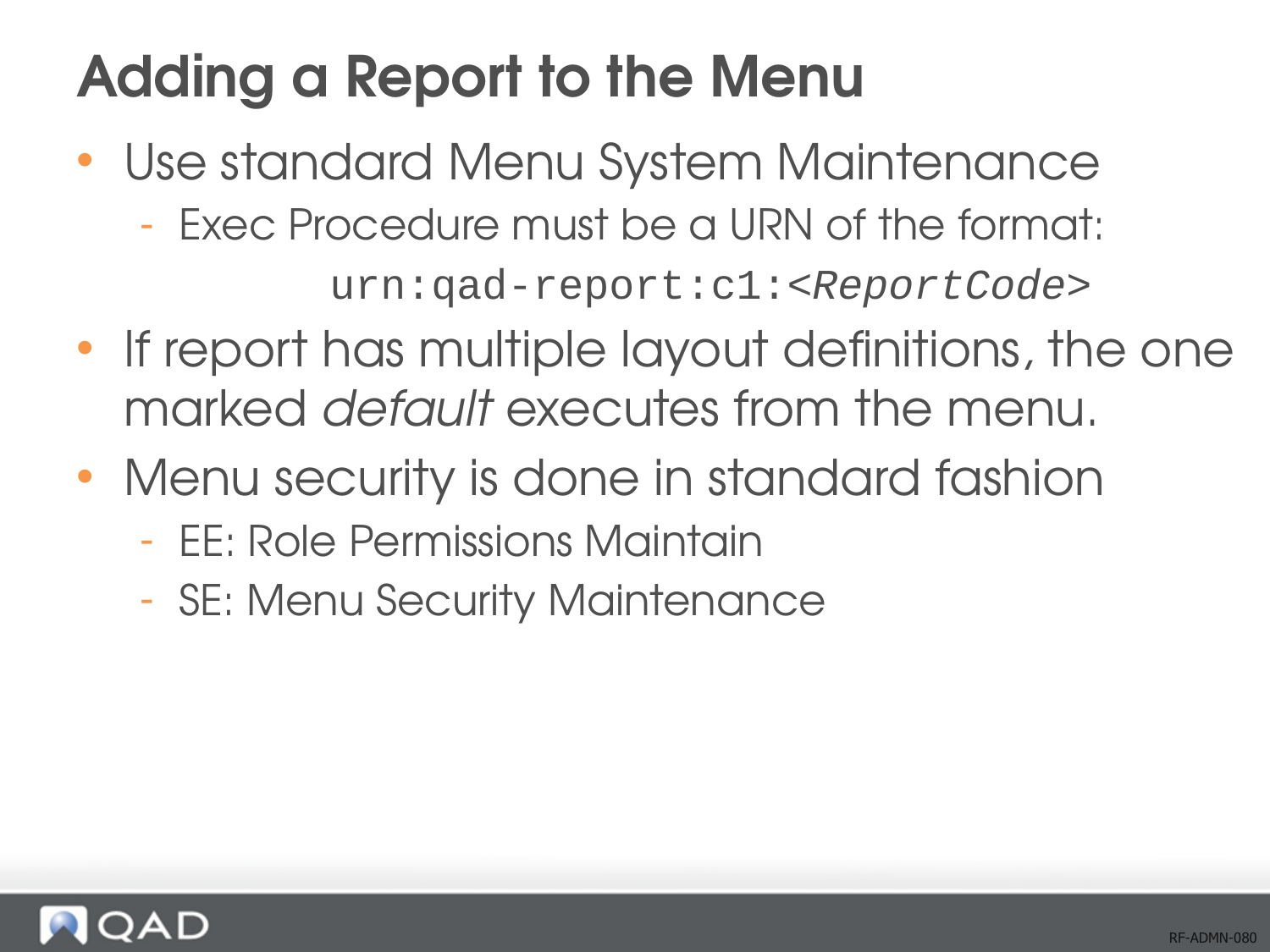

# Adding a Report to the Menu
Use standard Menu System Maintenance
Exec Procedure must be a URN of the format:
		  urn:qad-report:c1:<ReportCode>
If report has multiple layout definitions, the one marked default executes from the menu.
Menu security is done in standard fashion
EE: Role Permissions Maintain
SE: Menu Security Maintenance
RF-ADMN-080